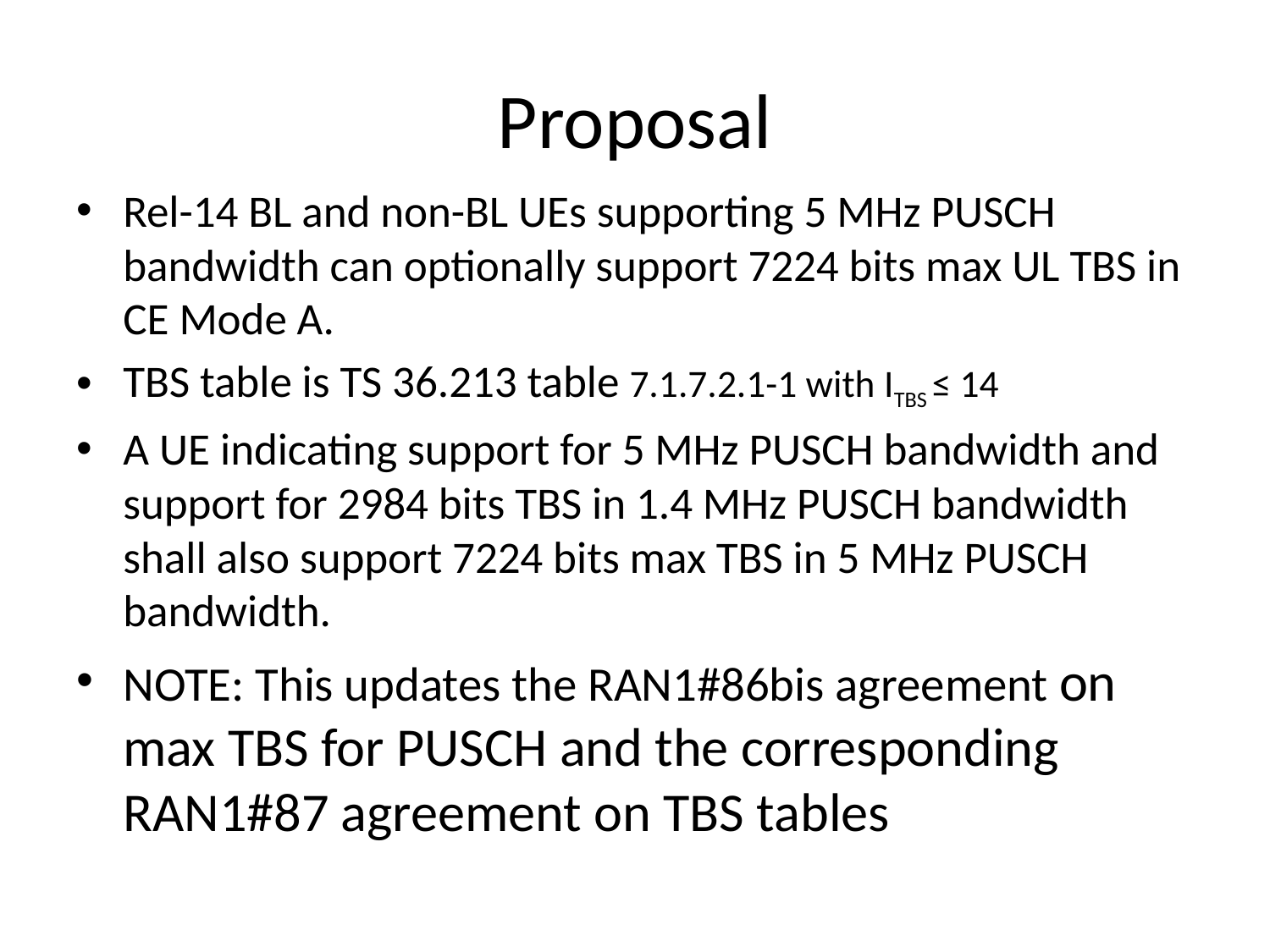

# Proposal
Rel-14 BL and non-BL UEs supporting 5 MHz PUSCH bandwidth can optionally support 7224 bits max UL TBS in CE Mode A.
TBS table is TS 36.213 table 7.1.7.2.1-1 with ITBS ≤ 14
A UE indicating support for 5 MHz PUSCH bandwidth and support for 2984 bits TBS in 1.4 MHz PUSCH bandwidth shall also support 7224 bits max TBS in 5 MHz PUSCH bandwidth.
NOTE: This updates the RAN1#86bis agreement on max TBS for PUSCH and the corresponding RAN1#87 agreement on TBS tables